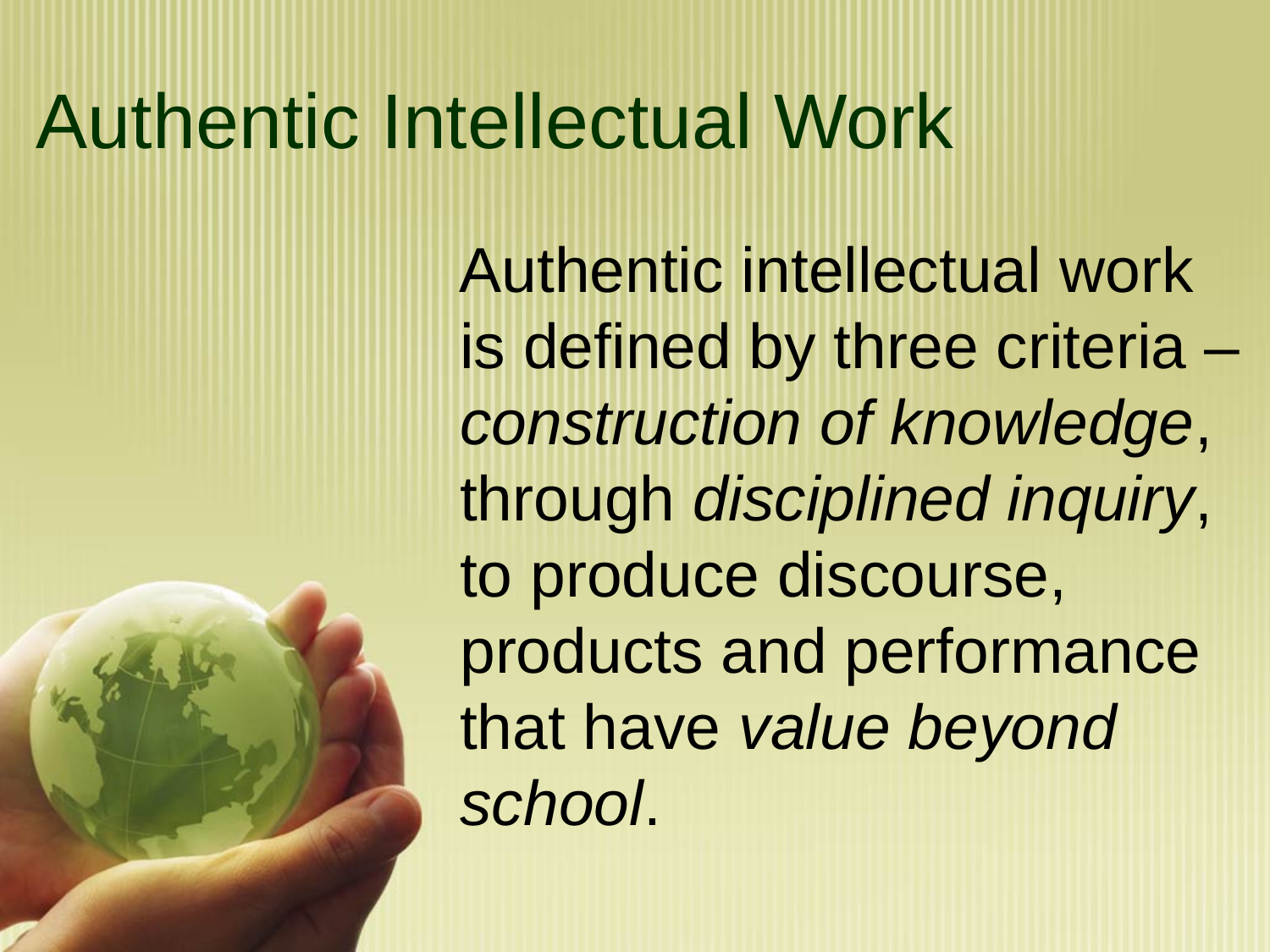

# Authentic Intellectual Work
   Authentic intellectual work is defined by three criteria – construction of knowledge, through disciplined inquiry, to produce discourse, products and performance that have value beyond school.